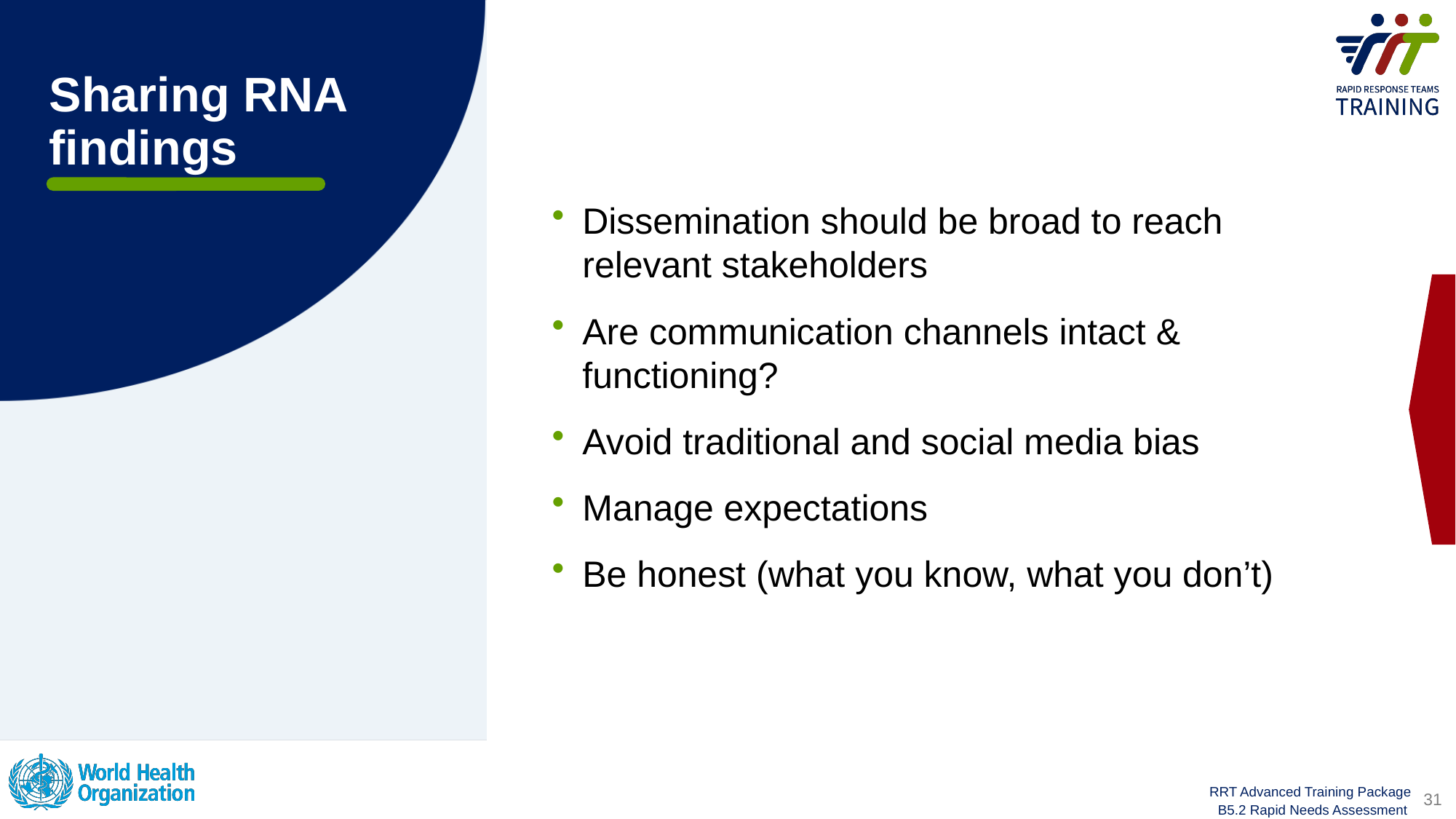

Sharing RNA findings
Dissemination should be broad to reach relevant stakeholders
Are communication channels intact & functioning?
Avoid traditional and social media bias
Manage expectations
Be honest (what you know, what you don’t)